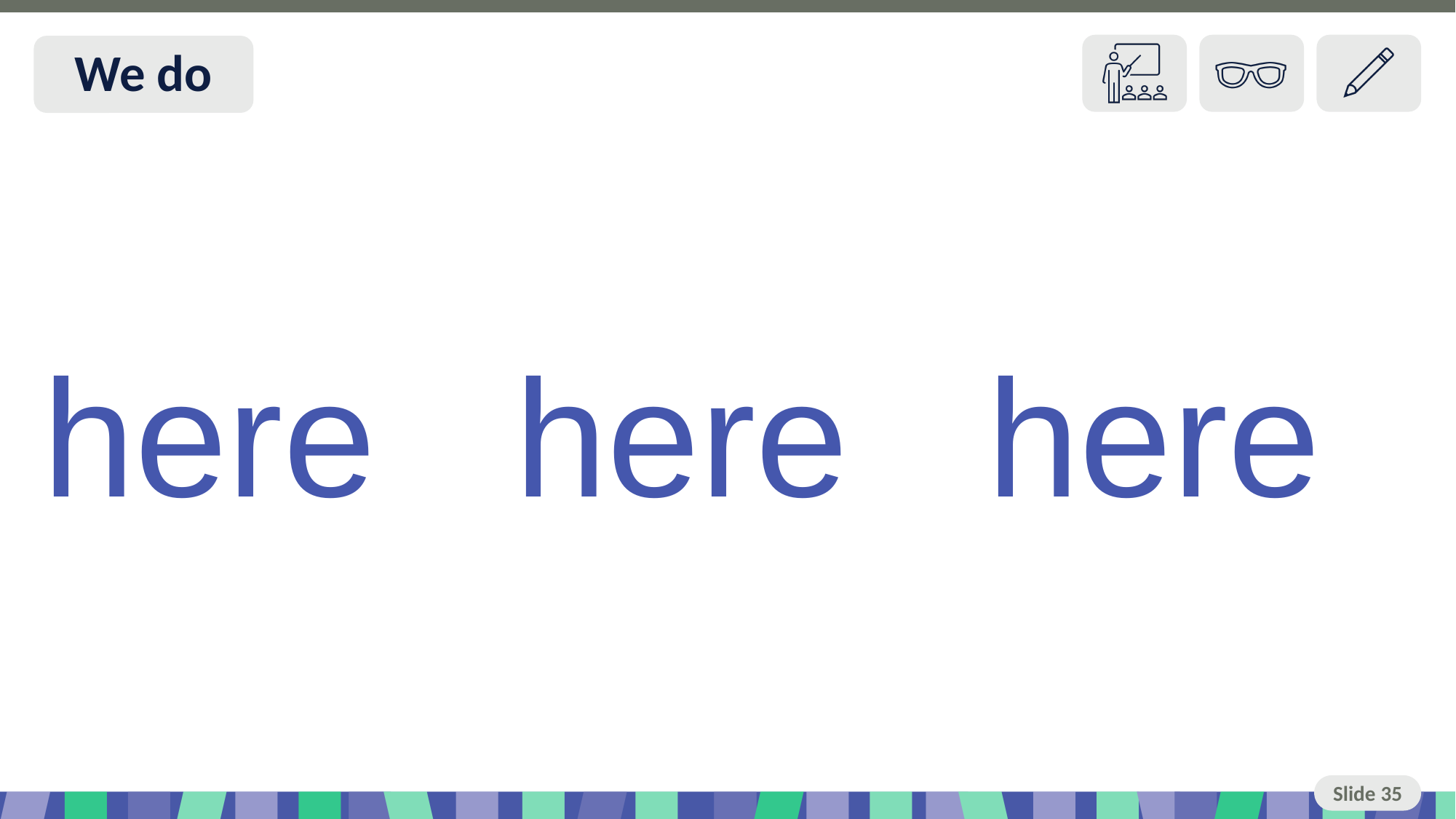

# Slide 35 We do
here   here   here